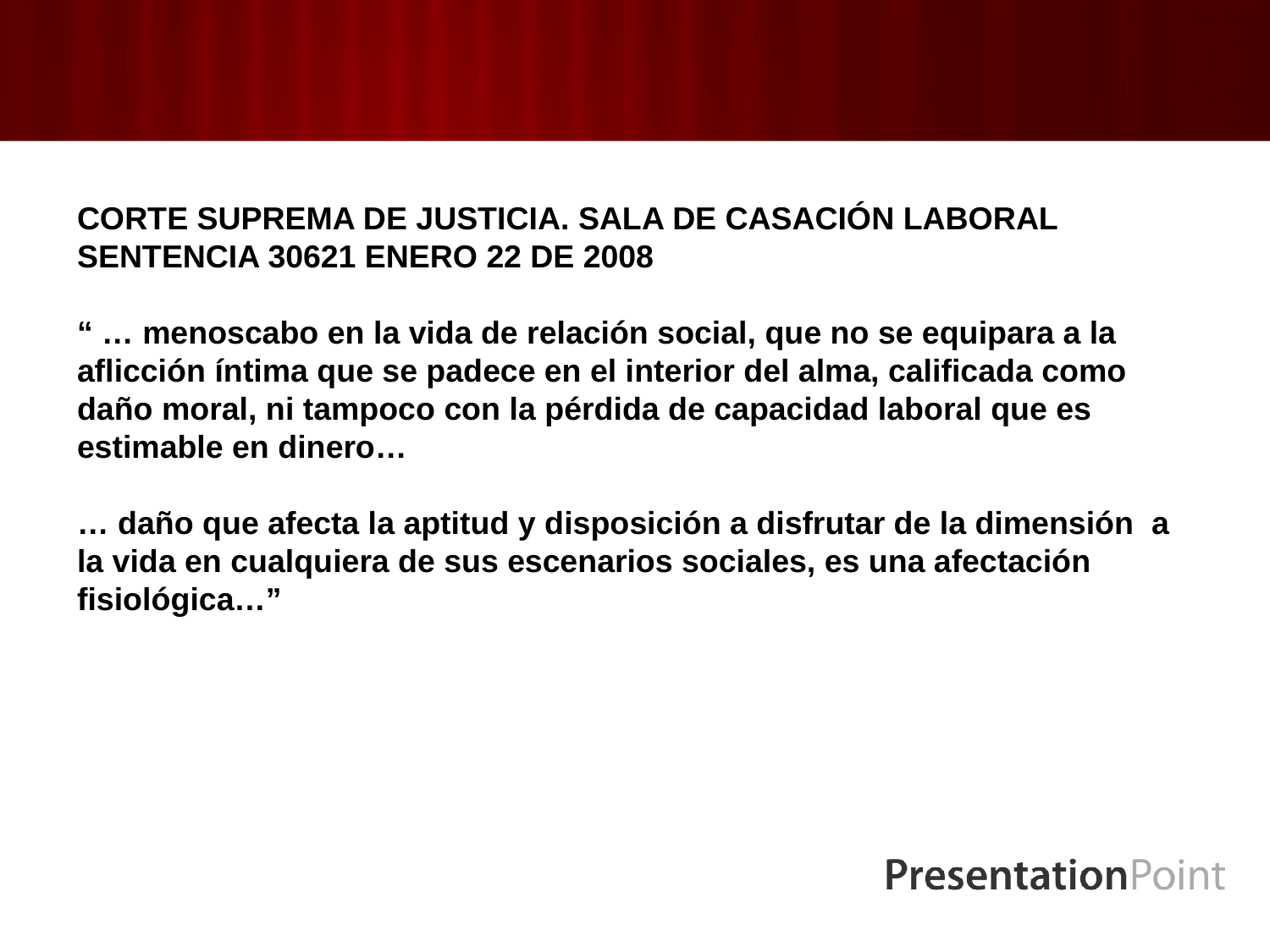

CORTE SUPREMA DE JUSTICIA. SALA DE CASACIÓN LABORAL
SENTENCIA 30621 ENERO 22 DE 2008

“ … menoscabo en la vida de relación social, que no se equipara a la aflicción íntima que se padece en el interior del alma, calificada como daño moral, ni tampoco con la pérdida de capacidad laboral que es estimable en dinero…

… daño que afecta la aptitud y disposición a disfrutar de la dimensión  a la vida en cualquiera de sus escenarios sociales, es una afectación fisiológica…”